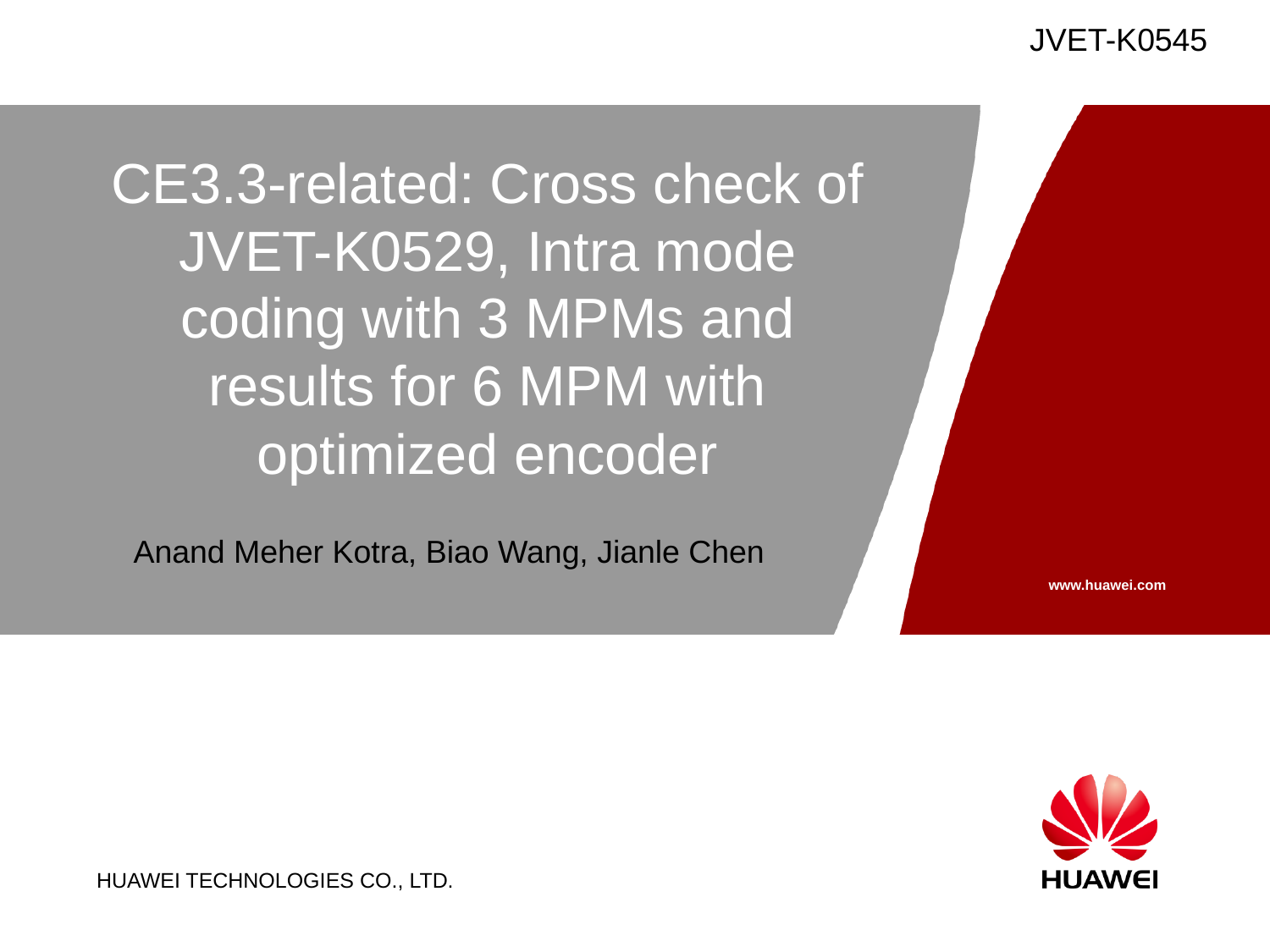

# CE3.3-related: Cross check of JVET-K0529, Intra mode coding with 3 MPMs and results for 6 MPM with optimized encoder
Anand Meher Kotra, Biao Wang, Jianle Chen